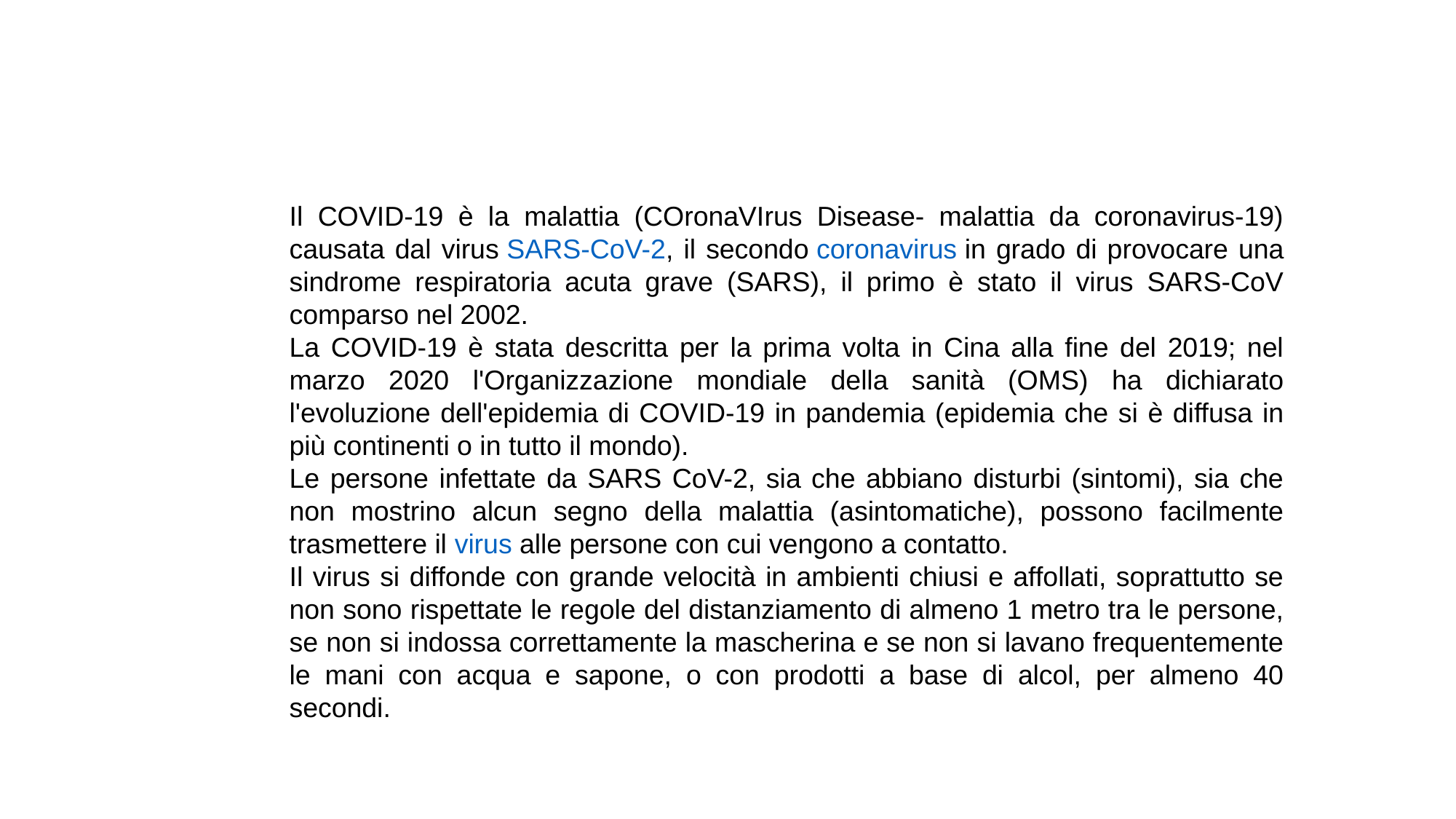

Il COVID-19 è la malattia (COronaVIrus Disease- malattia da coronavirus-19) causata dal virus SARS-CoV-2, il secondo coronavirus in grado di provocare una sindrome respiratoria acuta grave (SARS), il primo è stato il virus SARS-CoV comparso nel 2002.
La COVID-19 è stata descritta per la prima volta in Cina alla fine del 2019; nel marzo 2020 l'Organizzazione mondiale della sanità (OMS) ha dichiarato l'evoluzione dell'epidemia di COVID-19 in pandemia (epidemia che si è diffusa in più continenti o in tutto il mondo).
Le persone infettate da SARS CoV-2, sia che abbiano disturbi (sintomi), sia che non mostrino alcun segno della malattia (asintomatiche), possono facilmente trasmettere il virus alle persone con cui vengono a contatto.
Il virus si diffonde con grande velocità in ambienti chiusi e affollati, soprattutto se non sono rispettate le regole del distanziamento di almeno 1 metro tra le persone, se non si indossa correttamente la mascherina e se non si lavano frequentemente le mani con acqua e sapone, o con prodotti a base di alcol, per almeno 40 secondi.